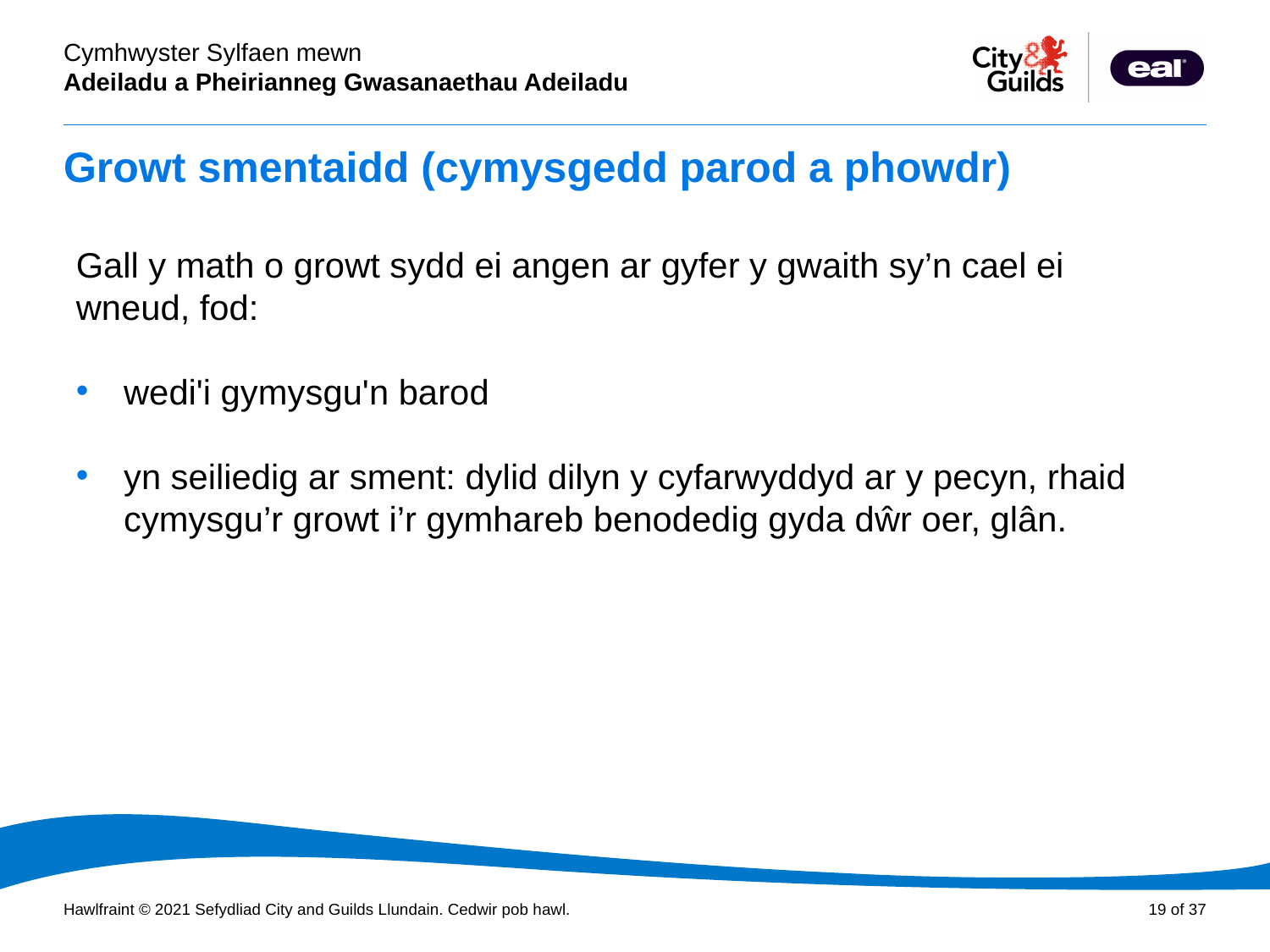

# Growt smentaidd (cymysgedd parod a phowdr)
Gall y math o growt sydd ei angen ar gyfer y gwaith sy’n cael ei wneud, fod:

wedi'i gymysgu'n barod

yn seiliedig ar sment: dylid dilyn y cyfarwyddyd ar y pecyn, rhaid cymysgu’r growt i’r gymhareb benodedig gyda dŵr oer, glân.